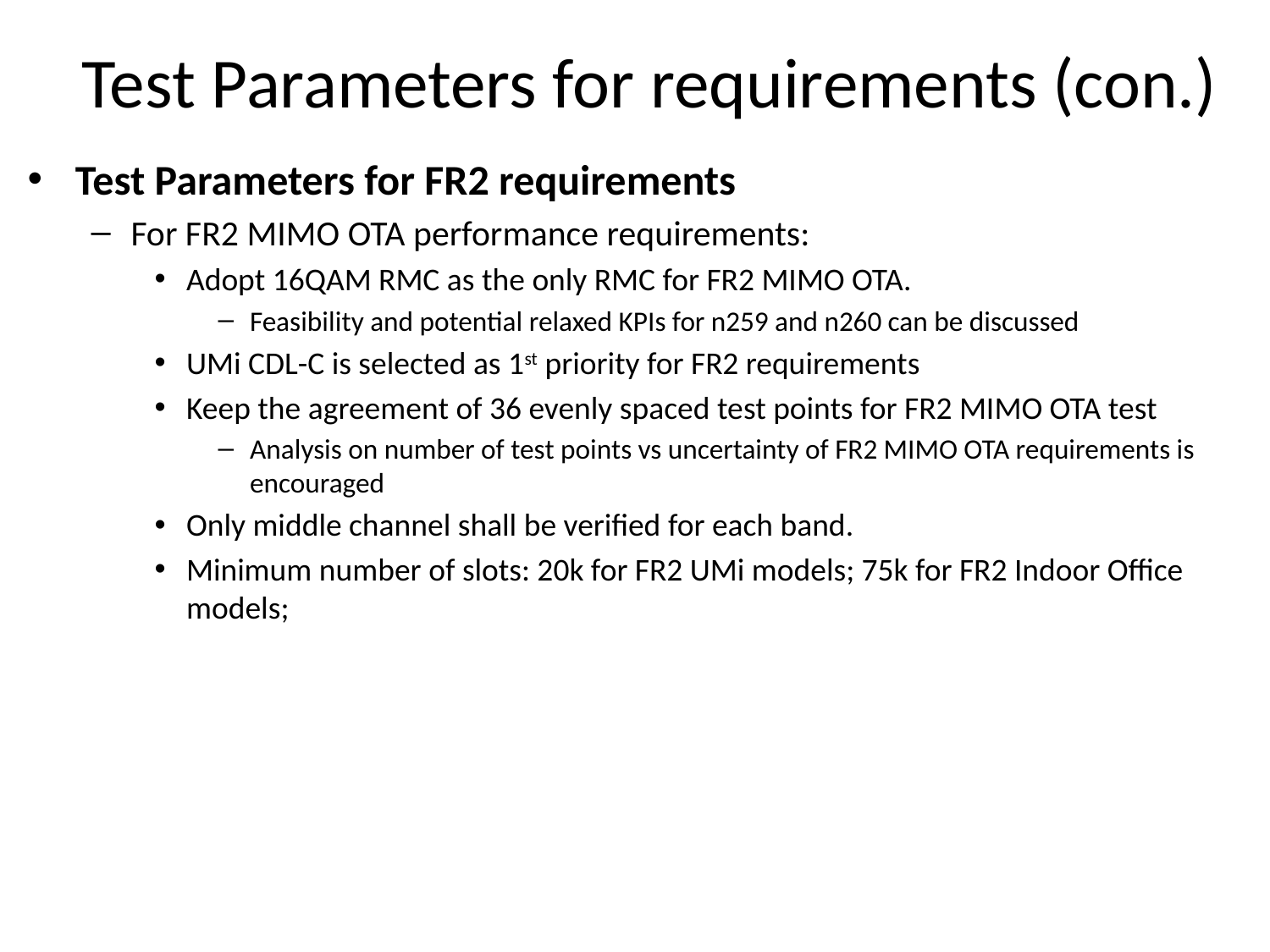

# Test Parameters for requirements (con.)
Test Parameters for FR2 requirements
For FR2 MIMO OTA performance requirements:
Adopt 16QAM RMC as the only RMC for FR2 MIMO OTA.
Feasibility and potential relaxed KPIs for n259 and n260 can be discussed
UMi CDL-C is selected as 1st priority for FR2 requirements
Keep the agreement of 36 evenly spaced test points for FR2 MIMO OTA test
Analysis on number of test points vs uncertainty of FR2 MIMO OTA requirements is encouraged
Only middle channel shall be verified for each band.
Minimum number of slots: 20k for FR2 UMi models; 75k for FR2 Indoor Office models;